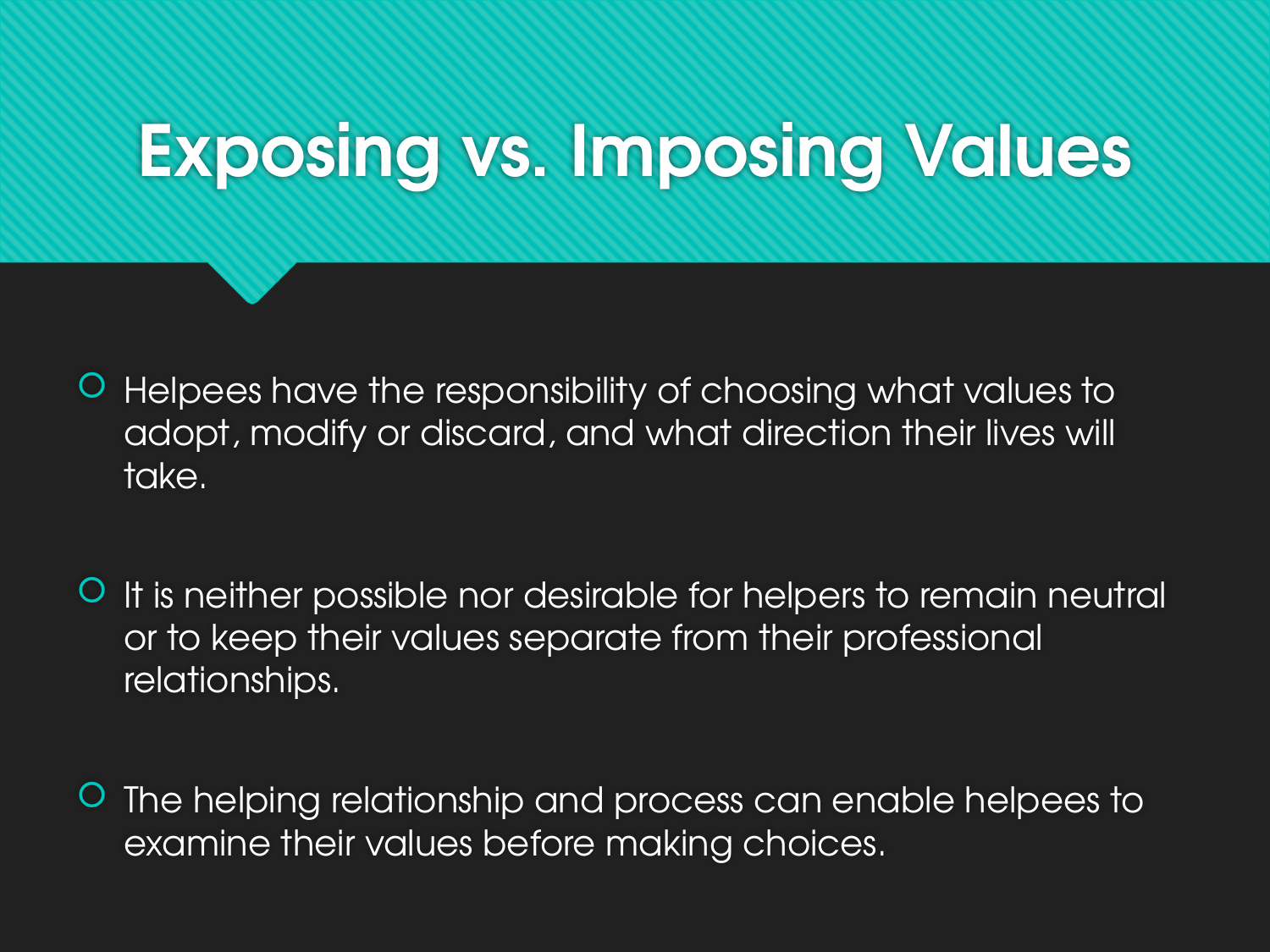

# Exposing vs. Imposing Values
Helpees have the responsibility of choosing what values to adopt, modify or discard, and what direction their lives will take.

It is neither possible nor desirable for helpers to remain neutral or to keep their values separate from their professional relationships.

The helping relationship and process can enable helpees to examine their values before making choices.